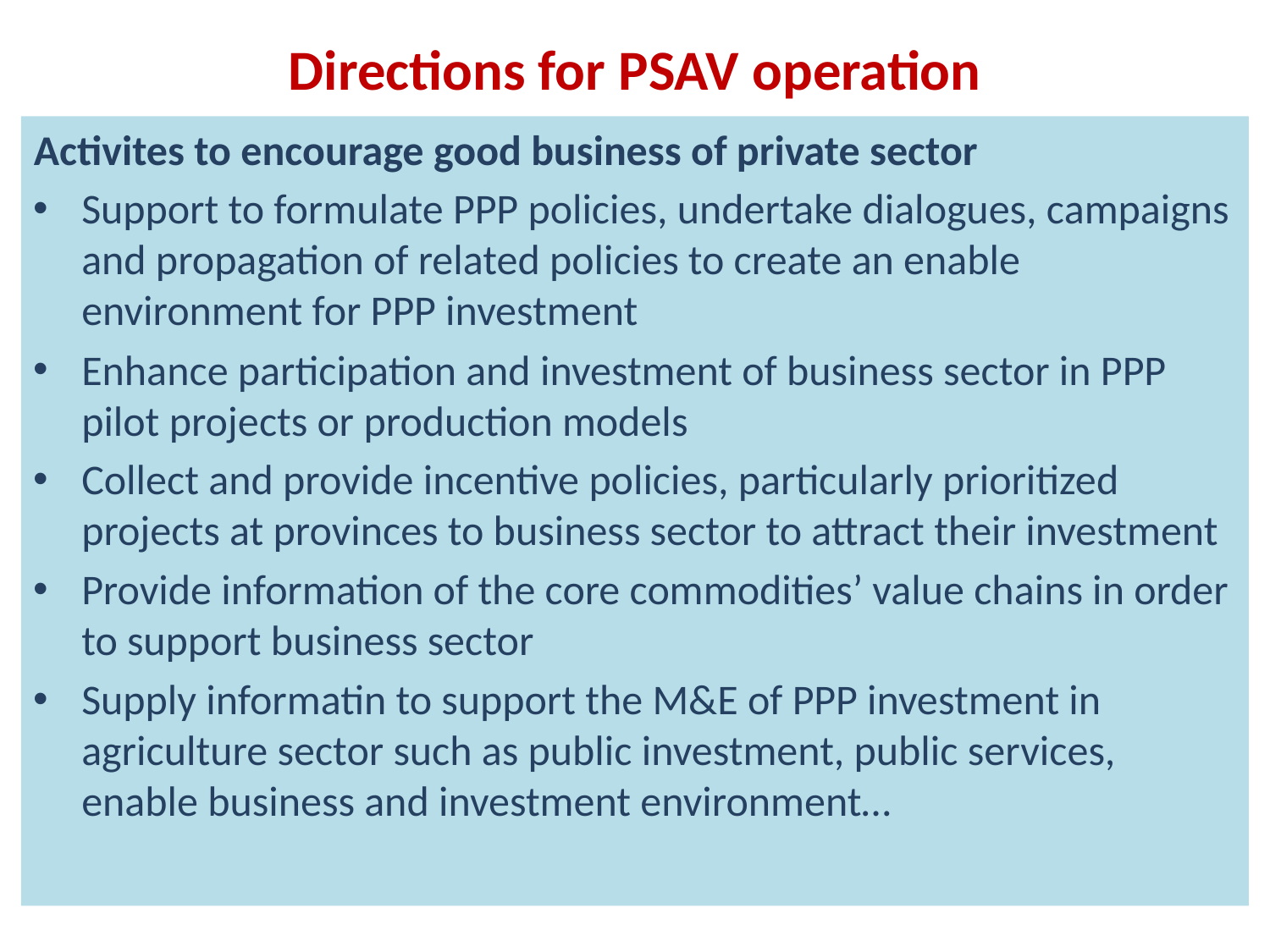

# Directions for PSAV operation
Activites to encourage good business of private sector
Support to formulate PPP policies, undertake dialogues, campaigns and propagation of related policies to create an enable environment for PPP investment
Enhance participation and investment of business sector in PPP pilot projects or production models
Collect and provide incentive policies, particularly prioritized projects at provinces to business sector to attract their investment
Provide information of the core commodities’ value chains in order to support business sector
Supply informatin to support the M&E of PPP investment in agriculture sector such as public investment, public services, enable business and investment environment…